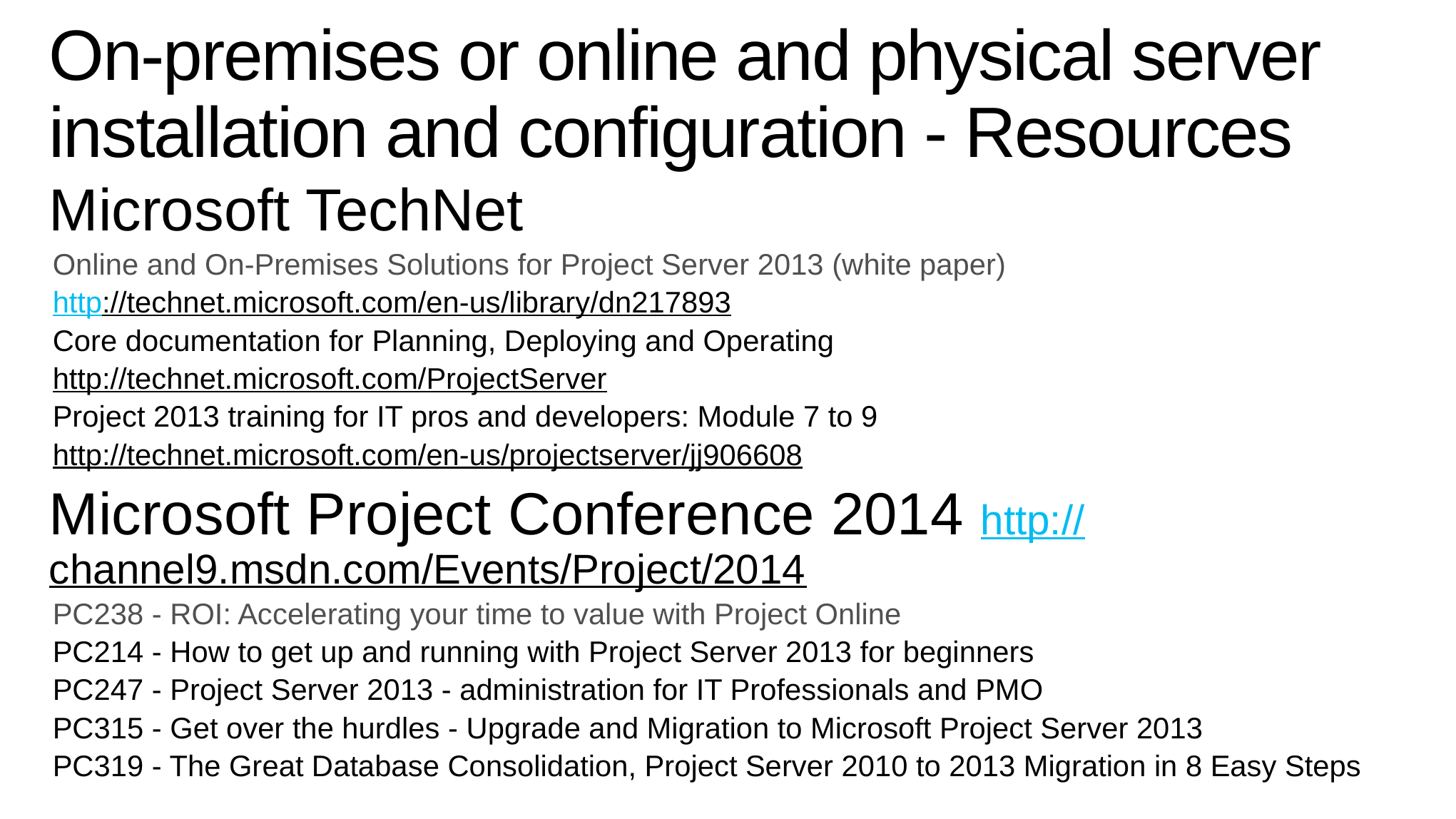

# On-premises or online and physical server installation and configuration - Resources
Microsoft TechNet
Online and On-Premises Solutions for Project Server 2013 (white paper)
http://technet.microsoft.com/en-us/library/dn217893
Core documentation for Planning, Deploying and Operating
http://technet.microsoft.com/ProjectServer
Project 2013 training for IT pros and developers: Module 7 to 9
http://technet.microsoft.com/en-us/projectserver/jj906608
Microsoft Project Conference 2014 http://channel9.msdn.com/Events/Project/2014
PC238 - ROI: Accelerating your time to value with Project Online
PC214 - How to get up and running with Project Server 2013 for beginners
PC247 - Project Server 2013 - administration for IT Professionals and PMO
PC315 - Get over the hurdles - Upgrade and Migration to Microsoft Project Server 2013
PC319 - The Great Database Consolidation, Project Server 2010 to 2013 Migration in 8 Easy Steps